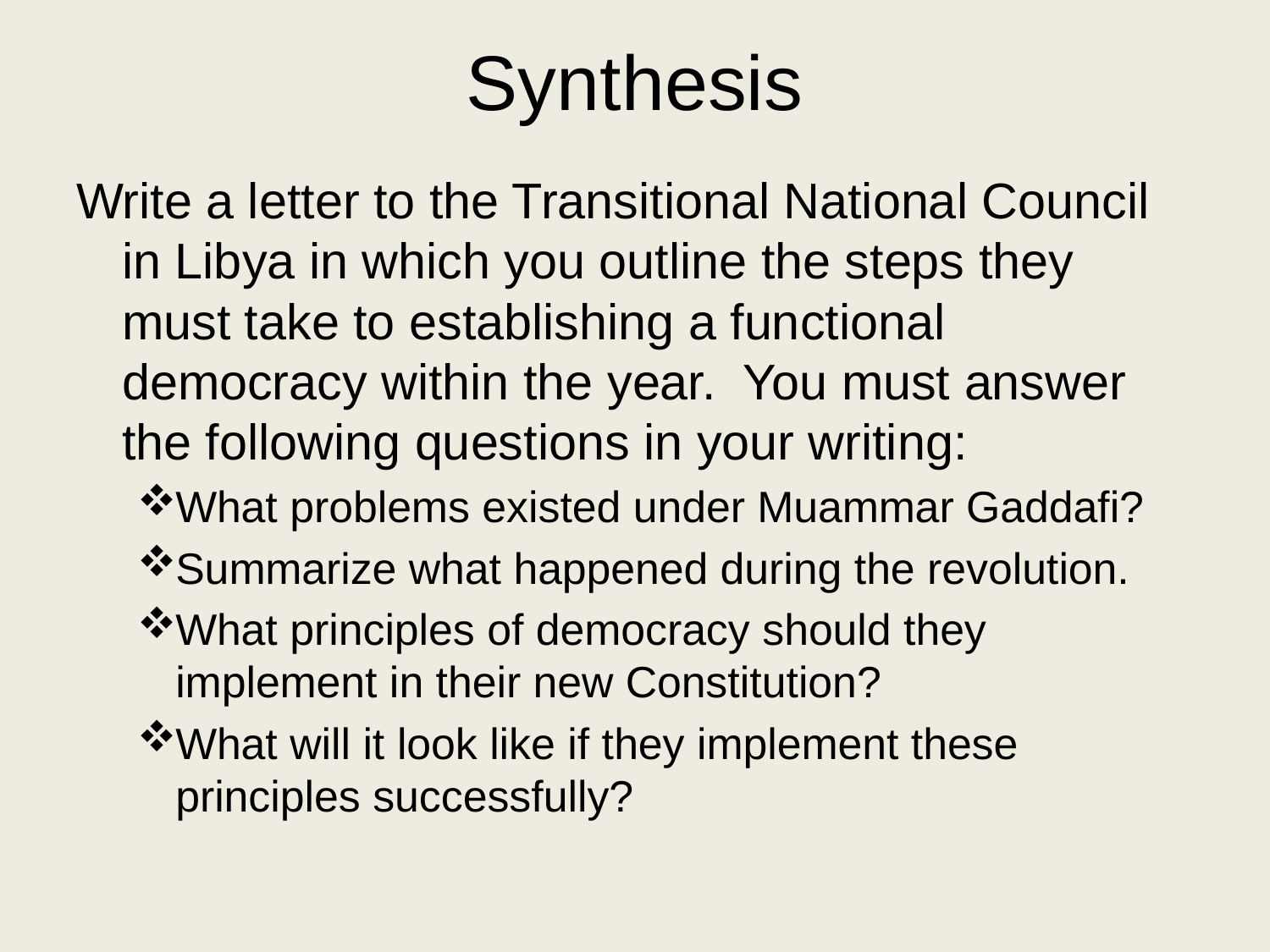

# Synthesis
Write a letter to the Transitional National Council in Libya in which you outline the steps they must take to establishing a functional democracy within the year.  You must answer the following questions in your writing:
What problems existed under Muammar Gaddafi?
Summarize what happened during the revolution.
What principles of democracy should they implement in their new Constitution?
What will it look like if they implement these principles successfully?